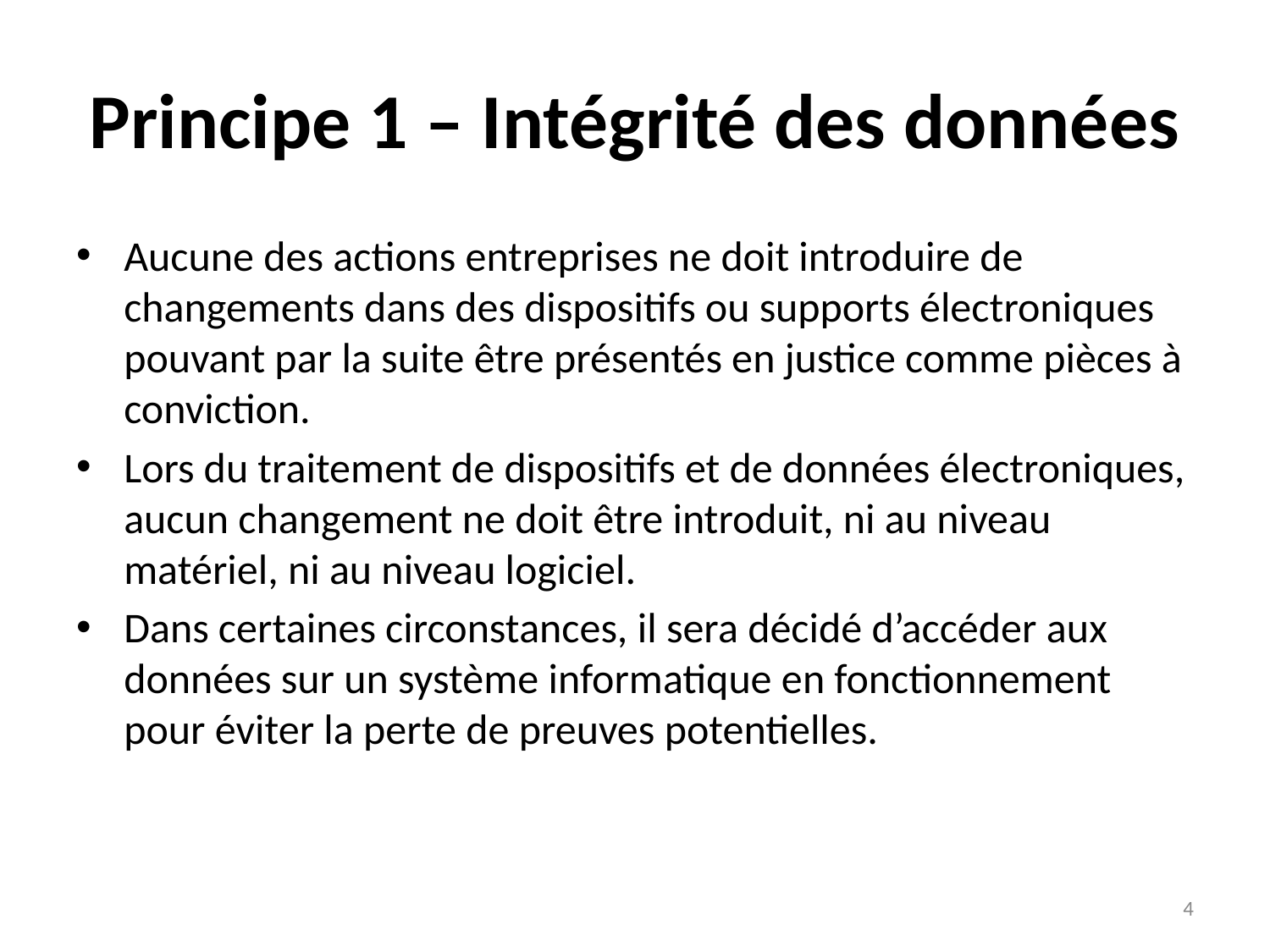

# Principe 1 – Intégrité des données
Aucune des actions entreprises ne doit introduire de changements dans des dispositifs ou supports électroniques pouvant par la suite être présentés en justice comme pièces à conviction.
Lors du traitement de dispositifs et de données électroniques, aucun changement ne doit être introduit, ni au niveau matériel, ni au niveau logiciel.
Dans certaines circonstances, il sera décidé d’accéder aux données sur un système informatique en fonctionnement pour éviter la perte de preuves potentielles.
4